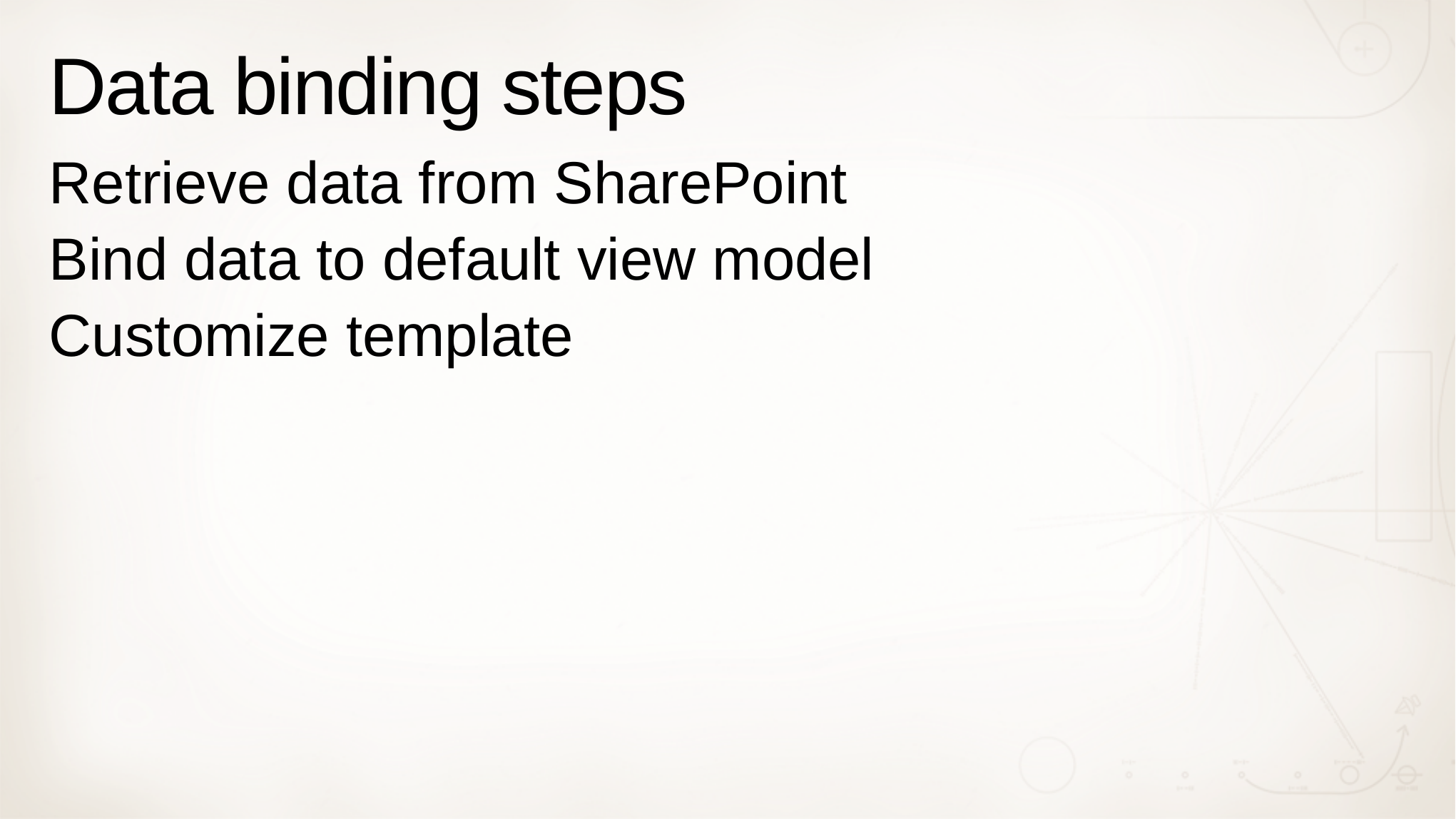

# Data binding steps
Retrieve data from SharePoint
Bind data to default view model
Customize template